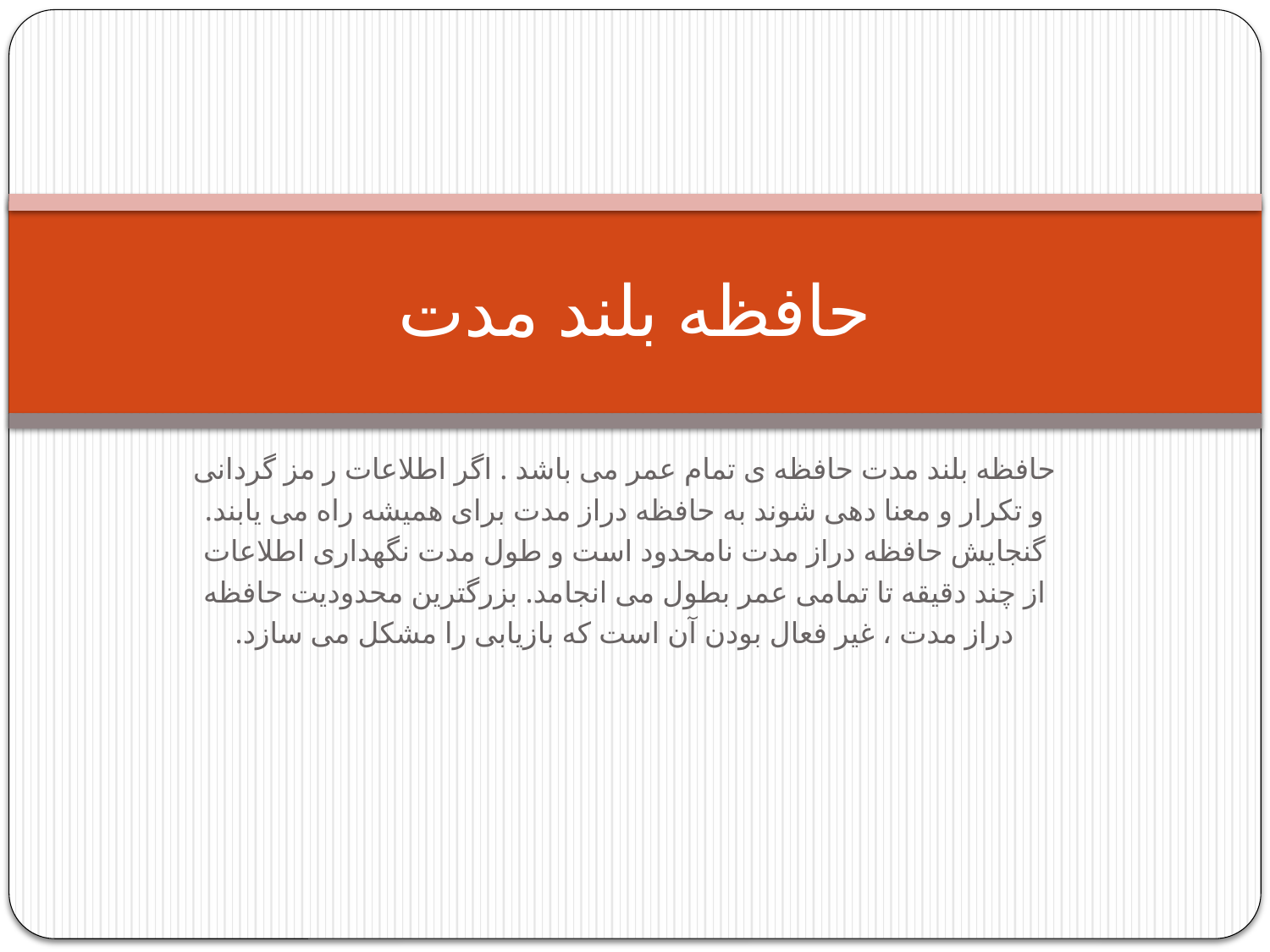

# حافظه بلند مدت
حافظه بلند مدت حافظه ی تمام عمر می باشد . اگر اطلاعات ر مز گردانی
و تکرار و معنا دهی شوند به حافظه دراز مدت برای همیشه راه می یابند.
گنجایش حافظه دراز مدت نامحدود است و طول مدت نگهداری اطلاعات
از چند دقیقه تا تمامی عمر بطول می انجامد. بزرگترین محدودیت حافظه
دراز مدت ، غیر فعال بودن آن است که بازیابی را مشکل می سازد.